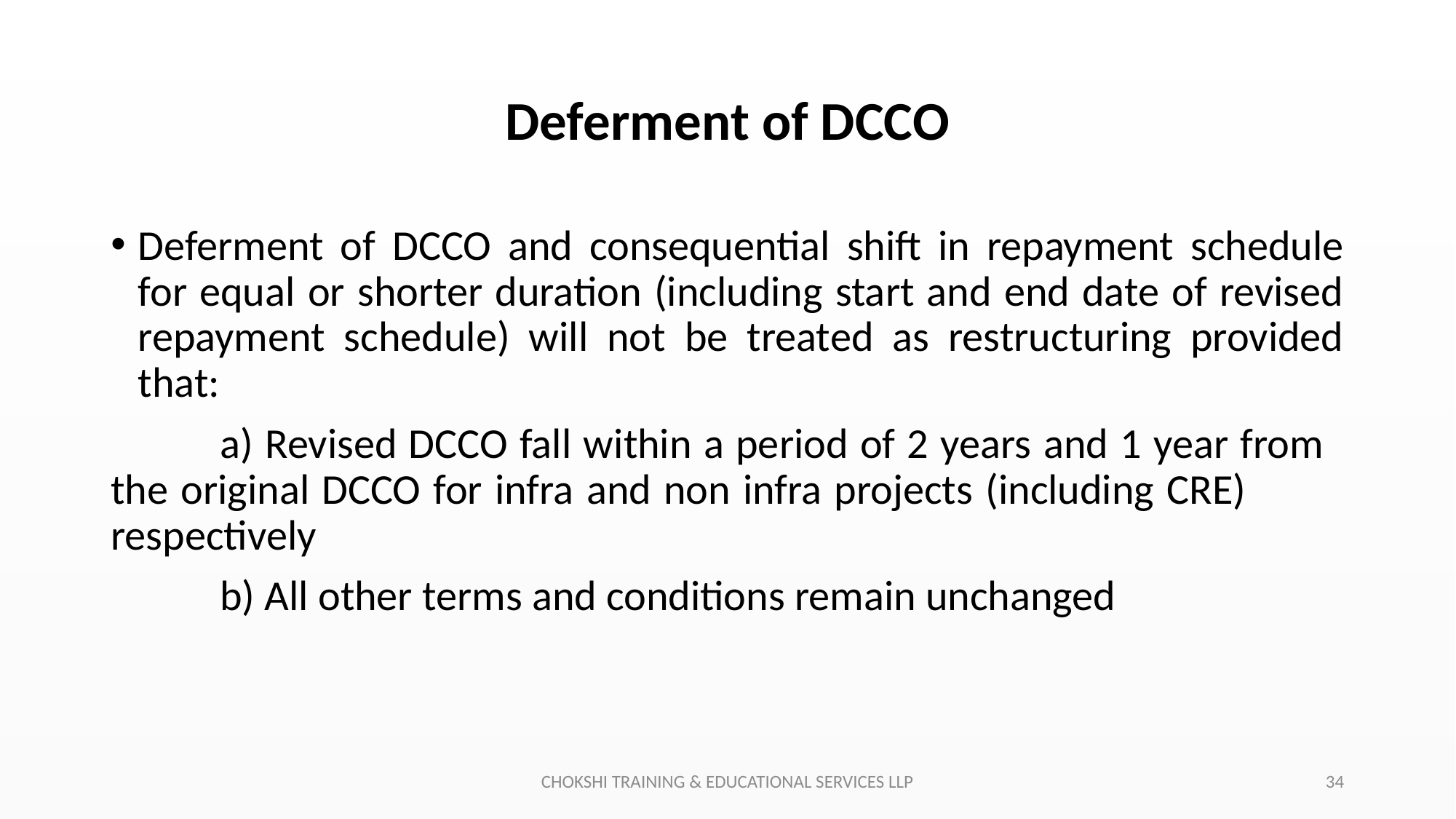

# Deferment of DCCO
Deferment of DCCO and consequential shift in repayment schedule for equal or shorter duration (including start and end date of revised repayment schedule) will not be treated as restructuring provided that:
	a) Revised DCCO fall within a period of 2 years and 1 year from 	the original DCCO for infra and non infra projects (including CRE) 	respectively
	b) All other terms and conditions remain unchanged
CHOKSHI TRAINING & EDUCATIONAL SERVICES LLP
34